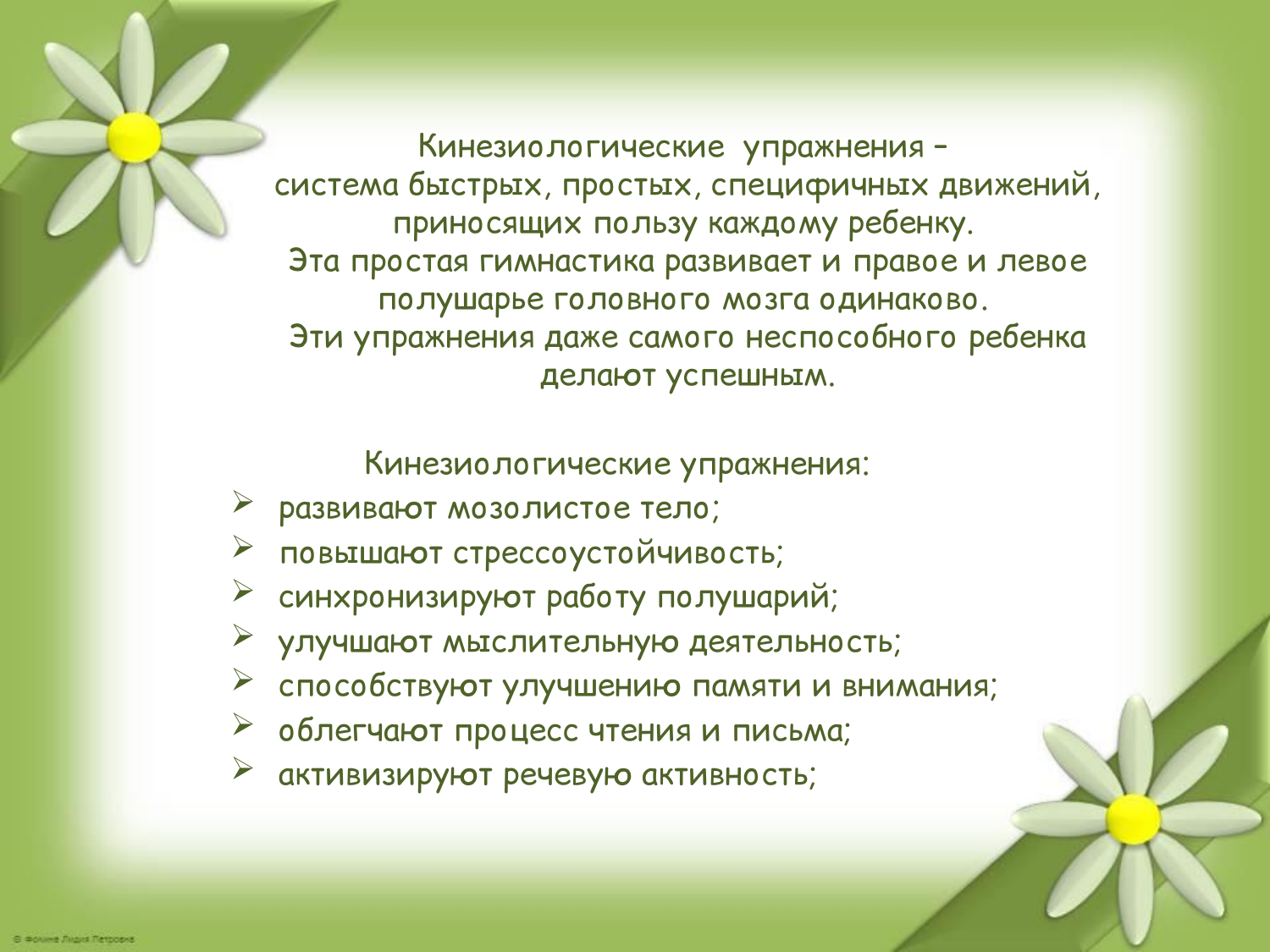

# Кинезиологические  упражнения – система быстрых, простых, специфичных движений, приносящих пользу каждому ребенку. Эта простая гимнастика развивает и правое и левое полушарье головного мозга одинаково. Эти упражнения даже самого неспособного ребенка делают успешным.
              Кинезиологические упражнения:
развивают мозолистое тело;
повышают стрессоустойчивость;
синхронизируют работу полушарий;
улучшают мыслительную деятельность;
способствуют улучшению памяти и внимания;
облегчают процесс чтения и письма;
активизируют речевую активность;